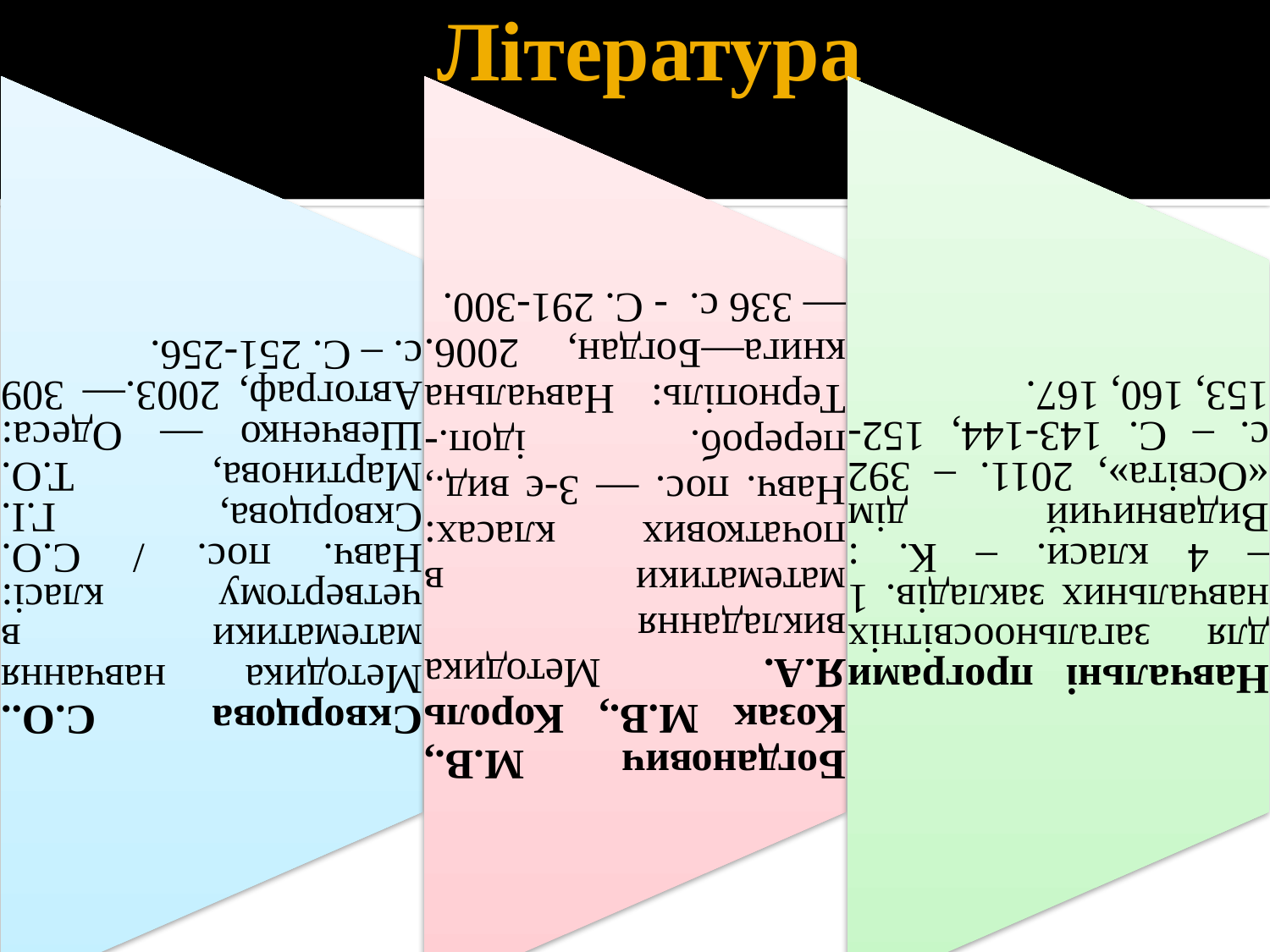

# Література
Скворцова С.О.. Методика навчання математики в четвертому класі: Навч. пос. / С.О. Скворцова, Г.І. Мартинова, Т.О. Шевченко — Одеса: Автограф, 2003.— 309 с. – С. 251-256.
Богданович М.В., Козак М.В., Король Я.А.  Методика викладання математики в початкових класах: Навч. пос. — 3-є вид., перероб. ідоп.- Тернопіль: Навчальна книга—Богдан, 2006.— 336 с.  - С. 291-300.
Навчальні програми для  загальноосвітніх навчальних закладів. 1 – 4 класи. – К. : Видавничий дім «Освіта», 2011. – 392 с. – С. 143-144, 152-153, 160, 167.